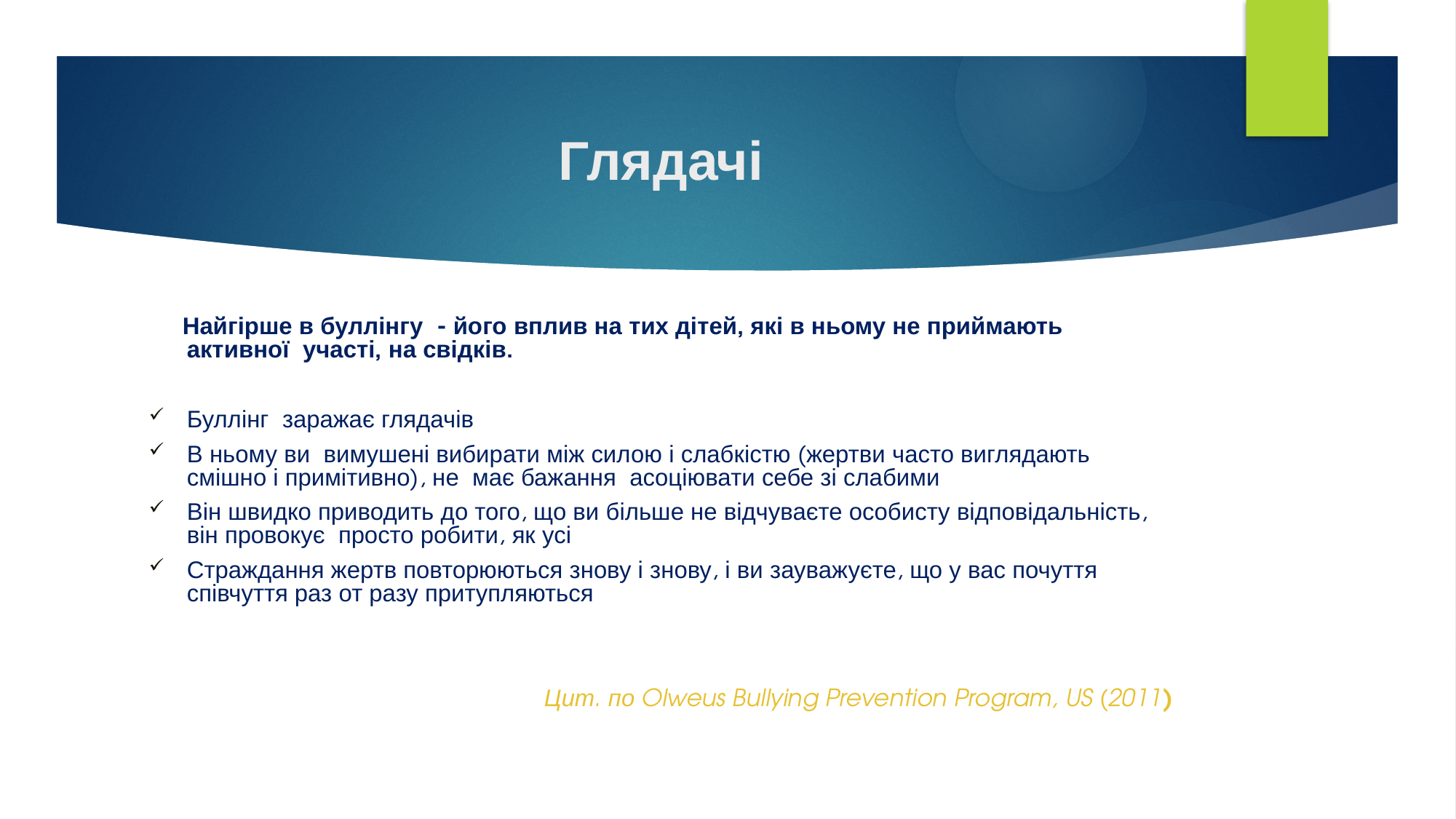

# Глядачі
     Найгірше в буллінгу  - його вплив на тих дітей, які в ньому не приймають активної  участі, на свідків.

Буллінг  заражає глядачів
В ньому ви  вимушені вибирати між силою і слабкістю (жертви часто виглядають смішно і примітивно), не  має бажання  асоціювати себе зі слабими
Він швидко приводить до того, що ви більше не відчуваєте особисту відповідальність, він провокує  просто робити, як усі
Страждання жертв повторюються знову і знову, і ви зауважуєте, що у вас почуття співчуття раз от разу притупляються

Цит. по Olweus Bullying Prevention Program, US (2011)